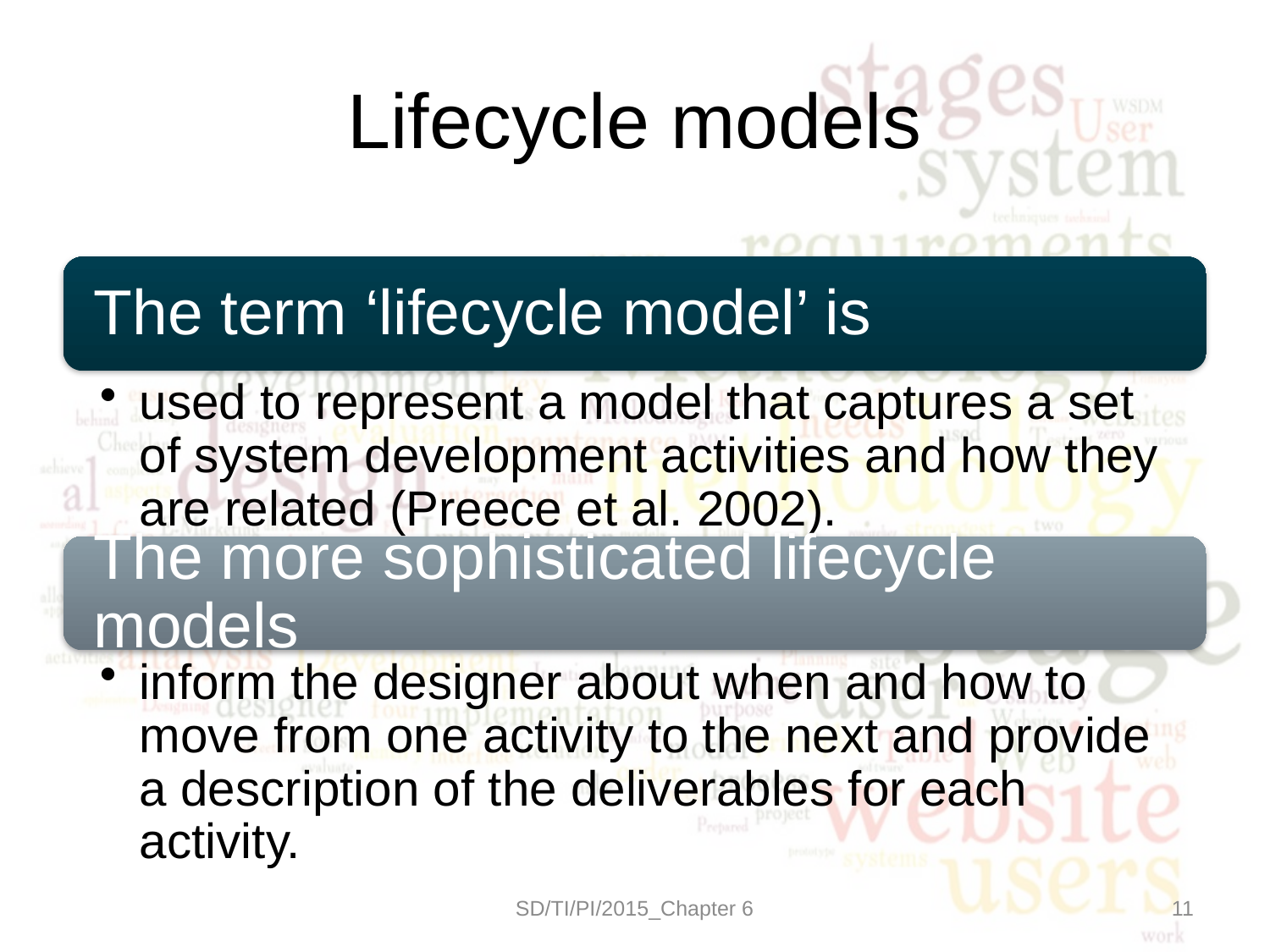

# Lifecycle models
The term ‘lifecycle model’ is
used to represent a model that captures a set of system development activities and how they are related (Preece et al. 2002).
The more sophisticated lifecycle models
inform the designer about when and how to move from one activity to the next and provide a description of the deliverables for each activity.
SD/TI/PI/2015_Chapter 6
11